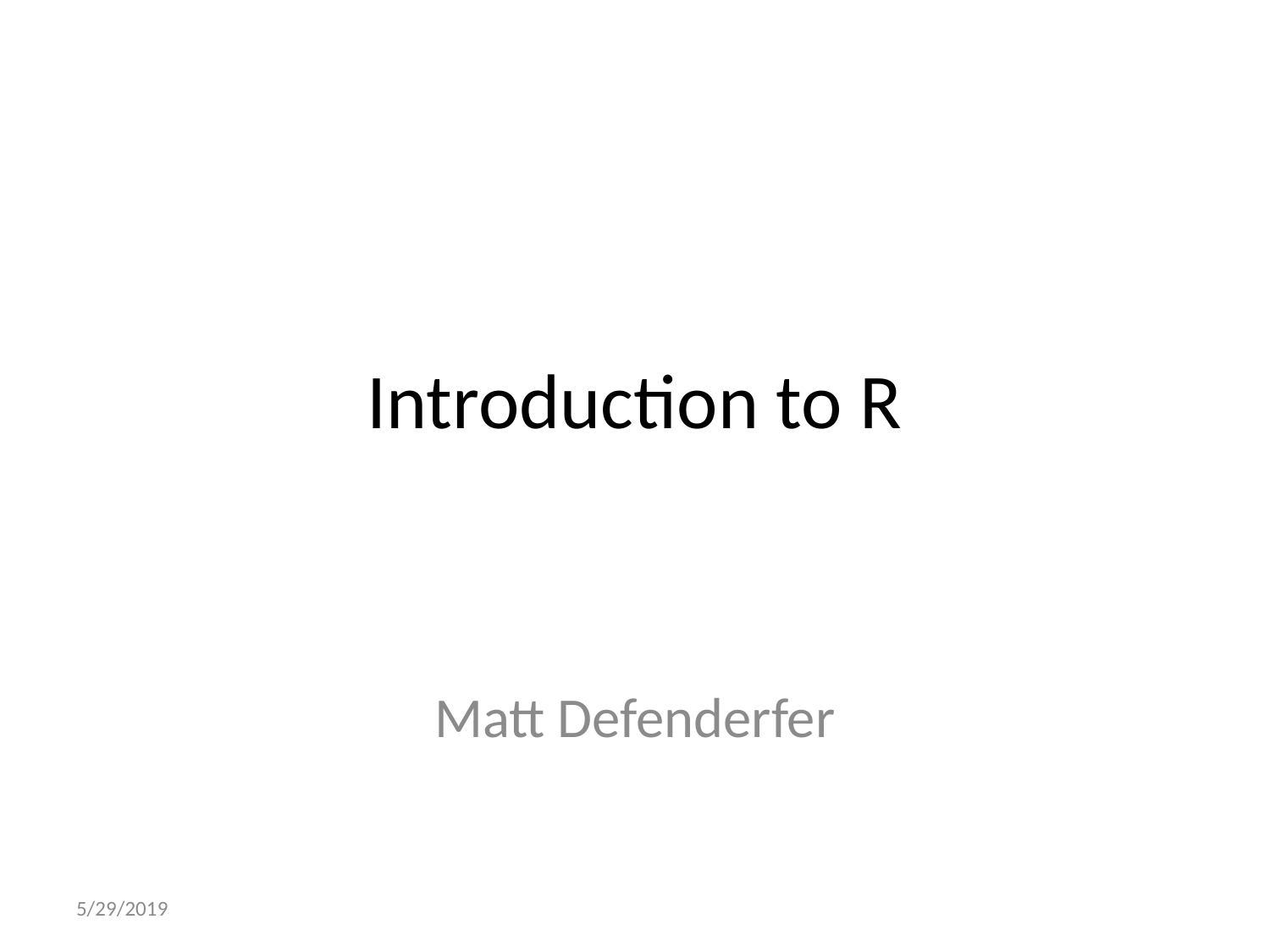

# Introduction to R
Matt Defenderfer
5/29/2019